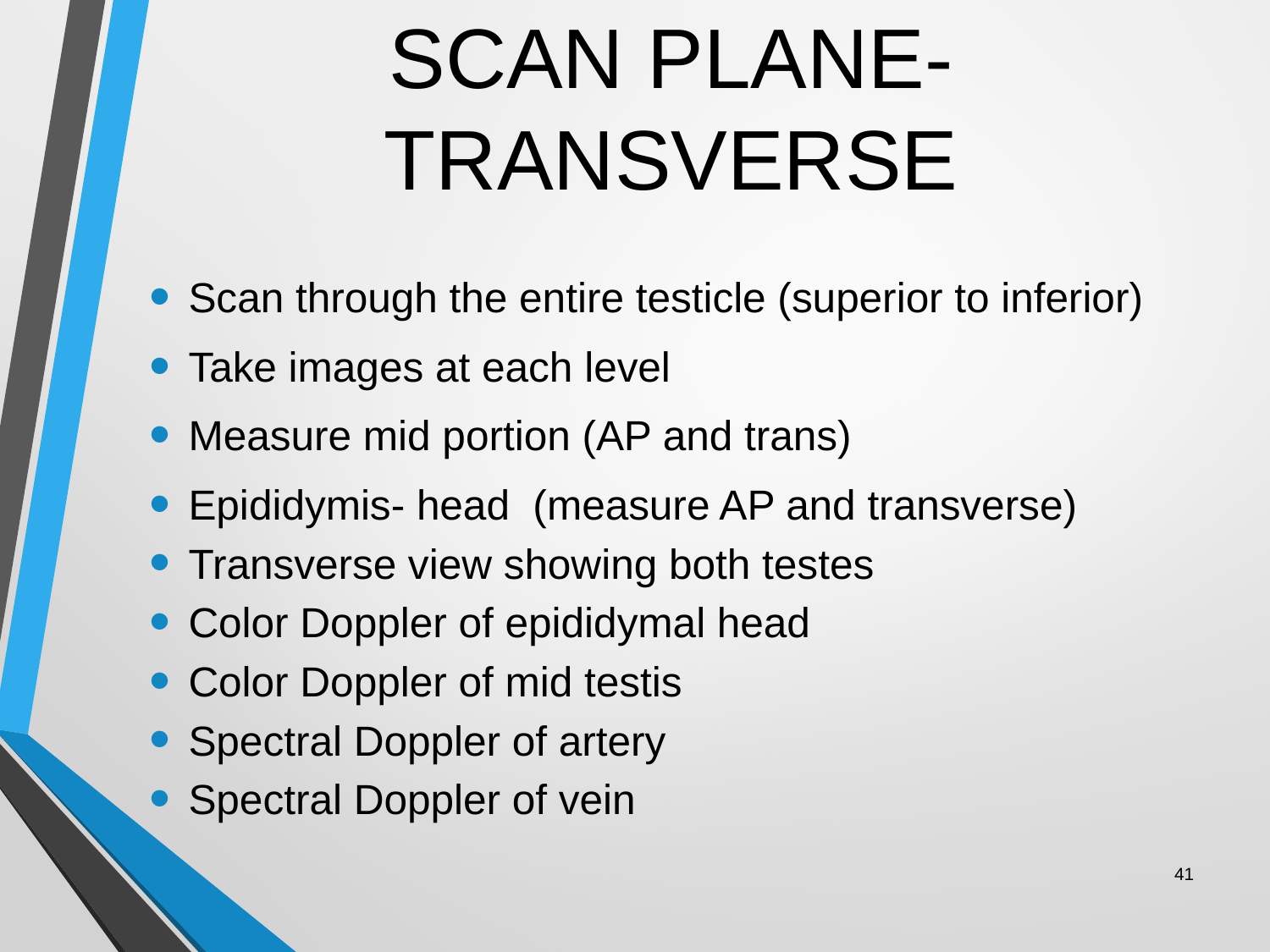

# SCAN PLANE-TRANSVERSE
Scan through the entire testicle (superior to inferior)
Take images at each level
Measure mid portion (AP and trans)
Epididymis- head  (measure AP and transverse)
Transverse view showing both testes
Color Doppler of epididymal head
Color Doppler of mid testis
Spectral Doppler of artery
Spectral Doppler of vein

41